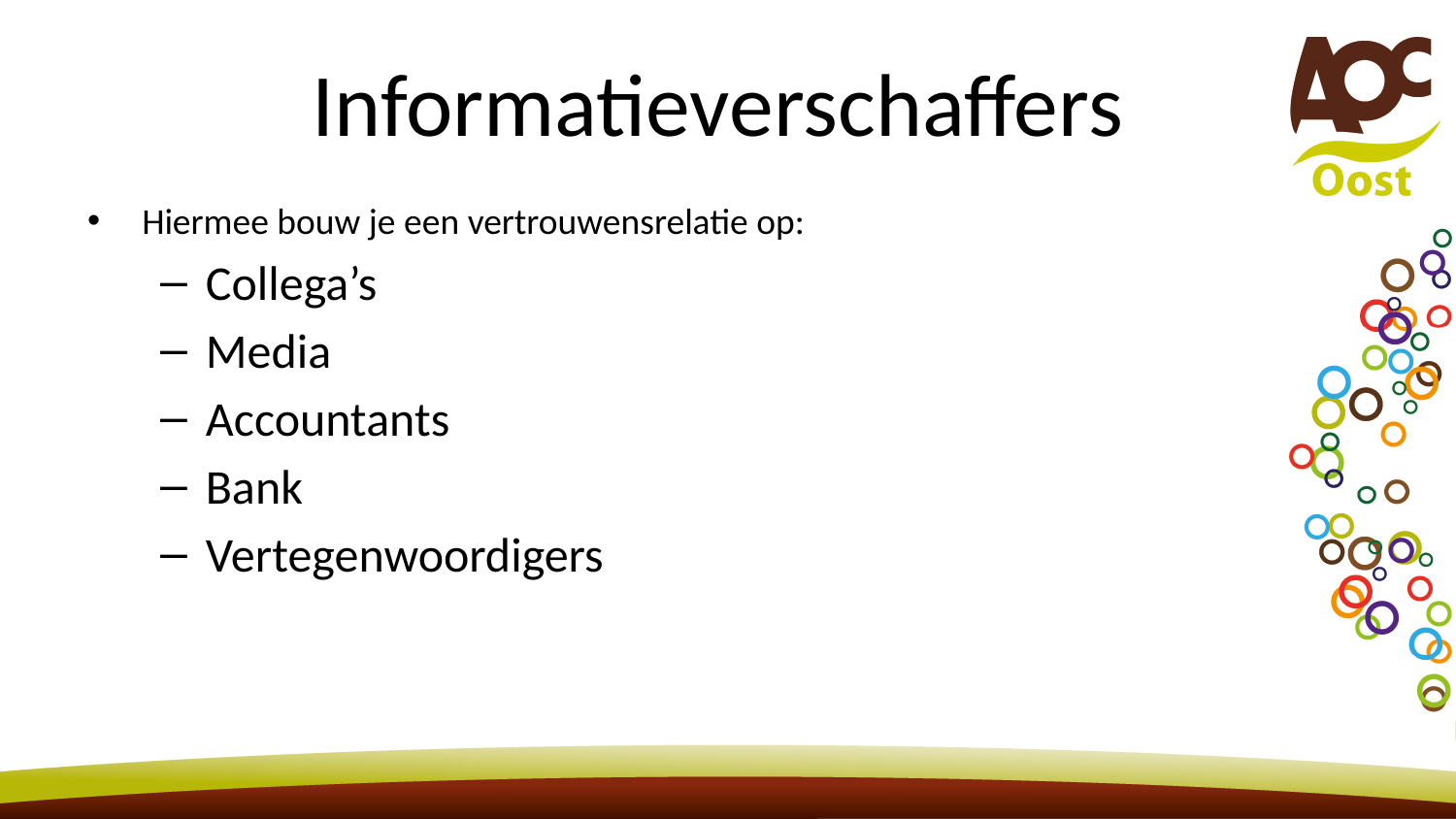

# Informatieverschaffers
Hiermee bouw je een vertrouwensrelatie op:
Collega’s
Media
Accountants
Bank
Vertegenwoordigers